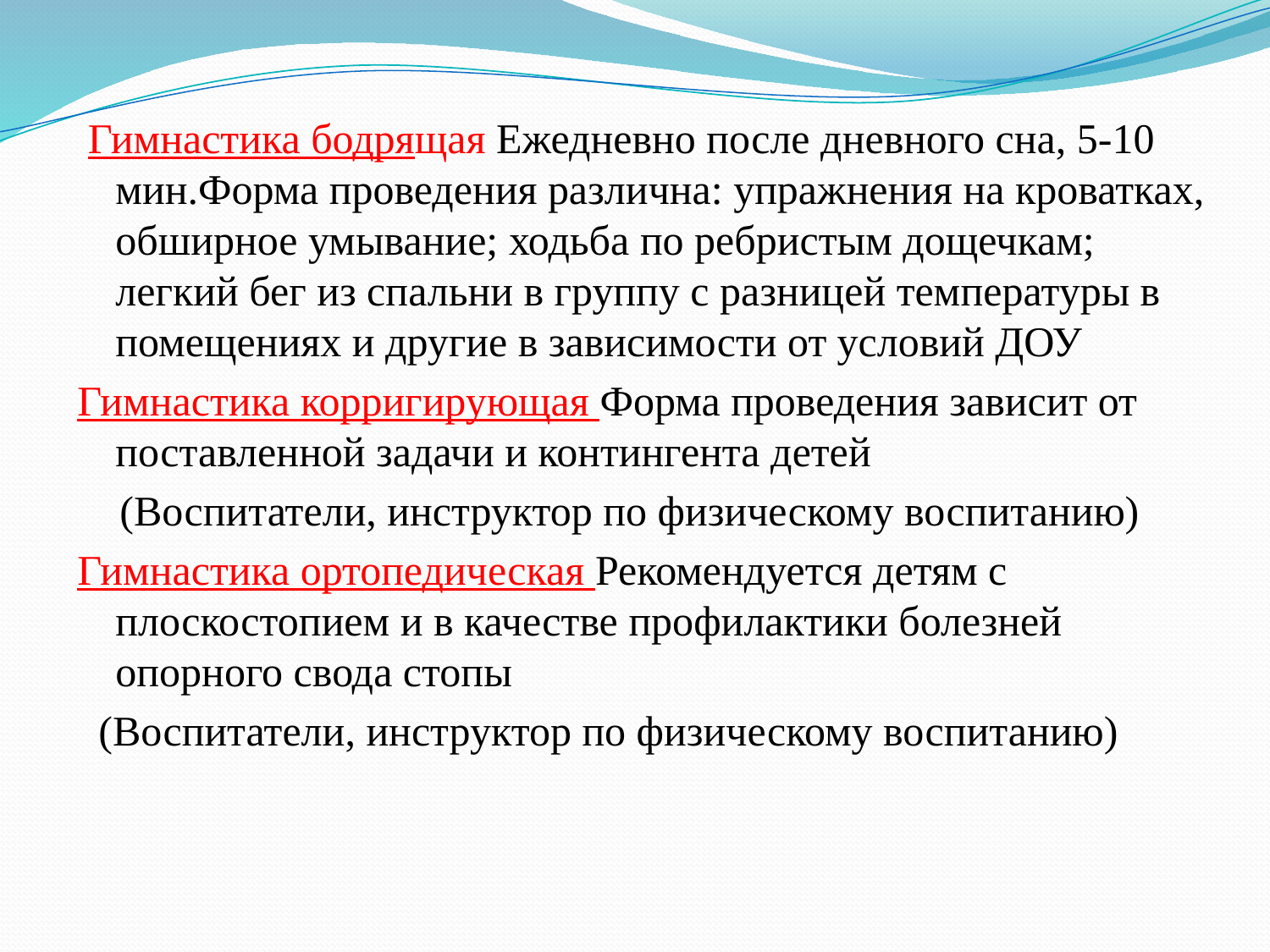

Гимнастика бодрящая Ежедневно после дневного сна, 5-10 мин.Форма проведения различна: упражнения на кроватках, обширное умывание; ходьба по ребристым дощечкам; легкий бег из спальни в группу с разницей температуры в помещениях и другие в зависимости от условий ДОУ
Гимнастика корригирующая Форма проведения зависит от поставленной задачи и контингента детей
    (Воспитатели, инструктор по физическому воспитанию)
Гимнастика ортопедическая Рекомендуется детям с плоскостопием и в качестве профилактики болезней опорного свода стопы
  (Воспитатели, инструктор по физическому воспитанию)